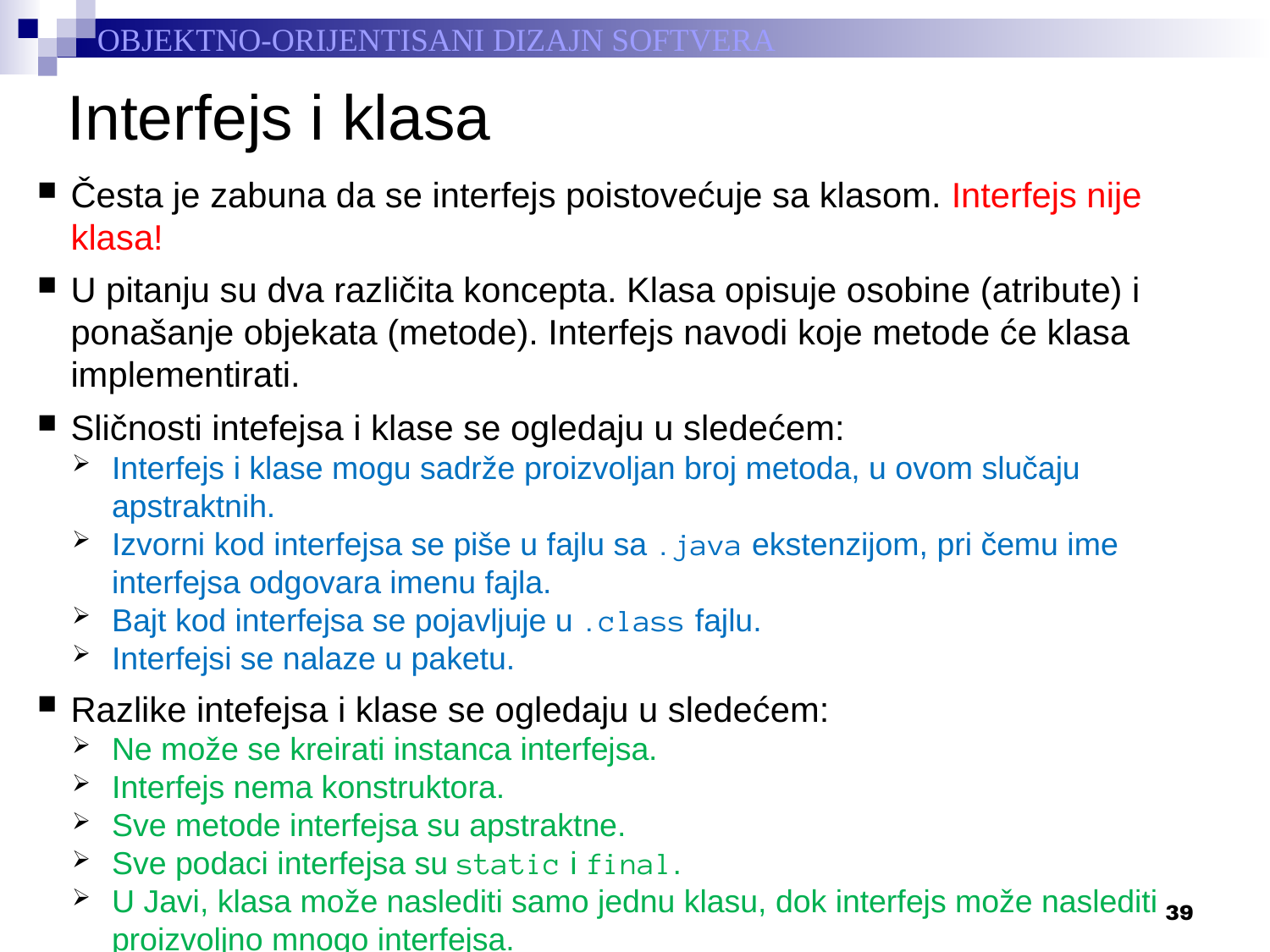

# Interfejs i klasa
Česta je zabuna da se interfejs poistovećuje sa klasom. Interfejs nije klasa!
U pitanju su dva različita koncepta. Klasa opisuje osobine (atribute) i ponašanje objekata (metode). Interfejs navodi koje metode će klasa implementirati.
Sličnosti intefejsa i klase se ogledaju u sledećem:
Interfejs i klase mogu sadrže proizvoljan broj metoda, u ovom slučaju apstraktnih.
Izvorni kod interfejsa se piše u fajlu sa .java ekstenzijom, pri čemu ime interfejsa odgovara imenu fajla.
Bajt kod interfejsa se pojavljuje u .class fajlu.
Interfejsi se nalaze u paketu.
Razlike intefejsa i klase se ogledaju u sledećem:
Ne može se kreirati instanca interfejsa.
Interfejs nema konstruktora.
Sve metode interfejsa su apstraktne.
Sve podaci interfejsa su static i final.
U Javi, klasa može naslediti samo jednu klasu, dok interfejs može naslediti proizvoljno mnogo interfejsa.
39